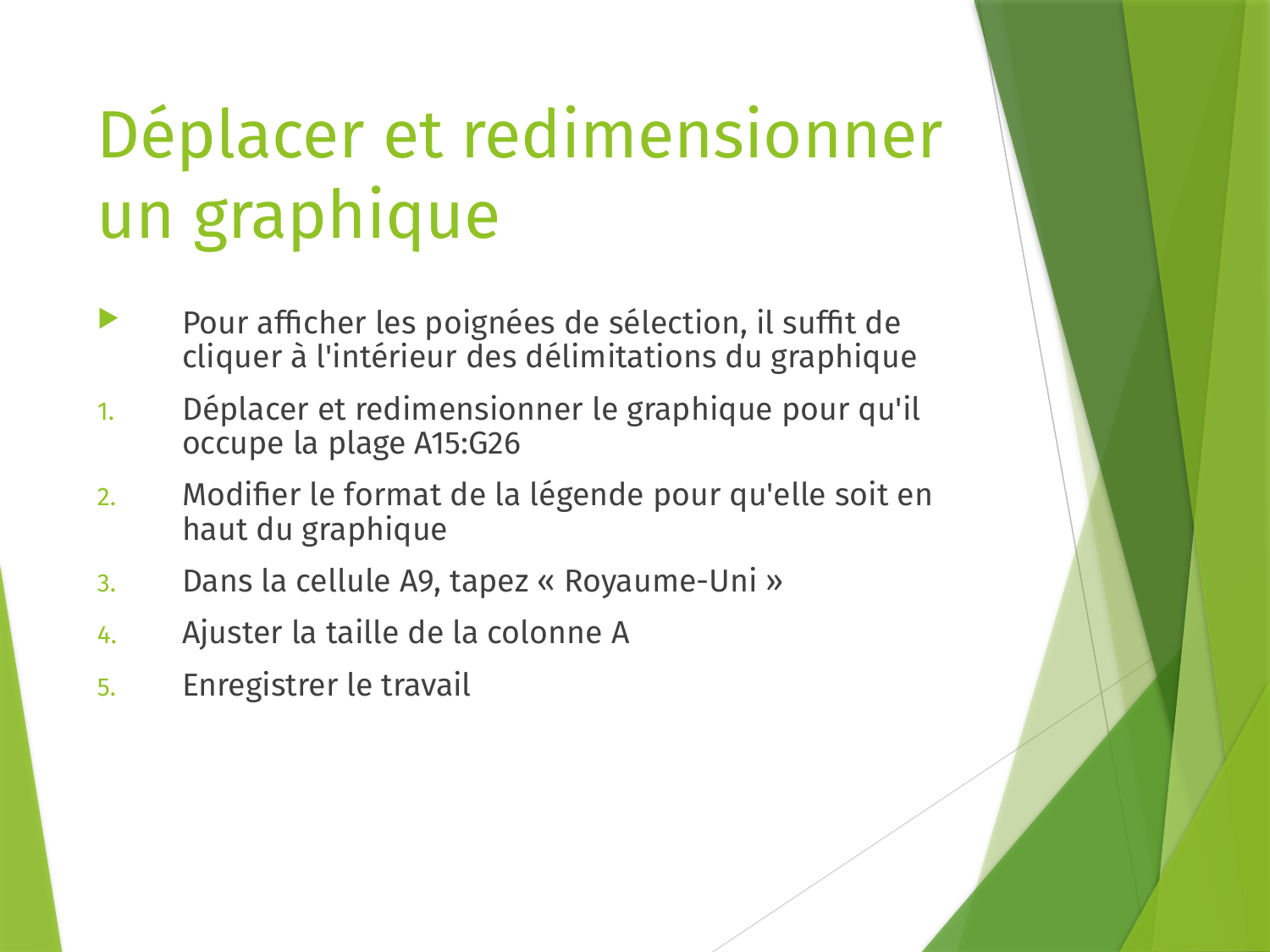

# Déplacer et redimensionner un graphique
Pour afficher les poignées de sélection, il suffit de cliquer à l'intérieur des délimitations du graphique
Déplacer et redimensionner le graphique pour qu'il occupe la plage A15:G26
Modifier le format de la légende pour qu'elle soit en haut du graphique
Dans la cellule A9, tapez « Royaume-Uni »
Ajuster la taille de la colonne A
Enregistrer le travail